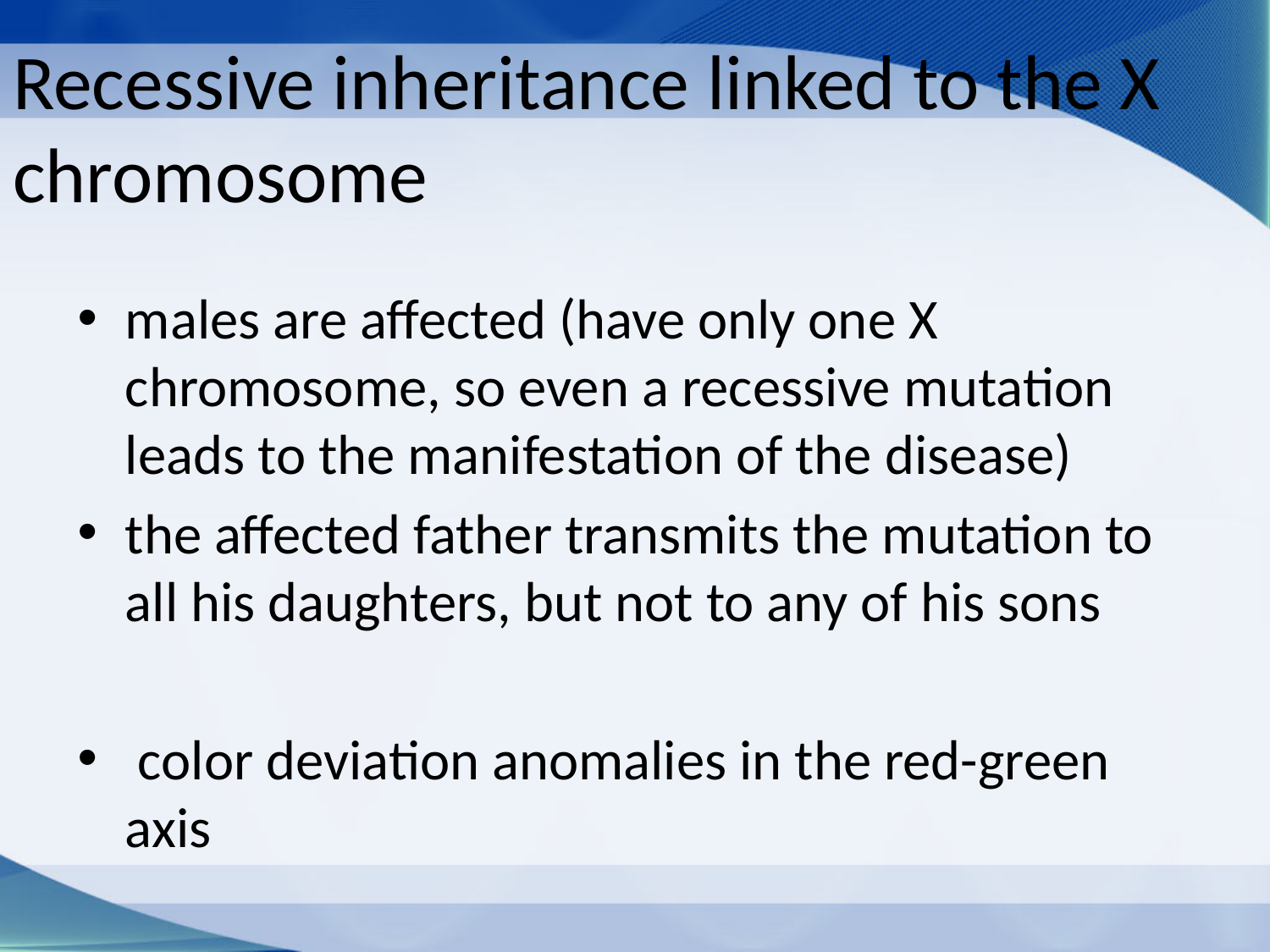

# Recessive inheritance linked to the X chromosome
males are affected (have only one X chromosome, so even a recessive mutation leads to the manifestation of the disease)
the affected father transmits the mutation to all his daughters, but not to any of his sons

 color deviation anomalies in the red-green axis